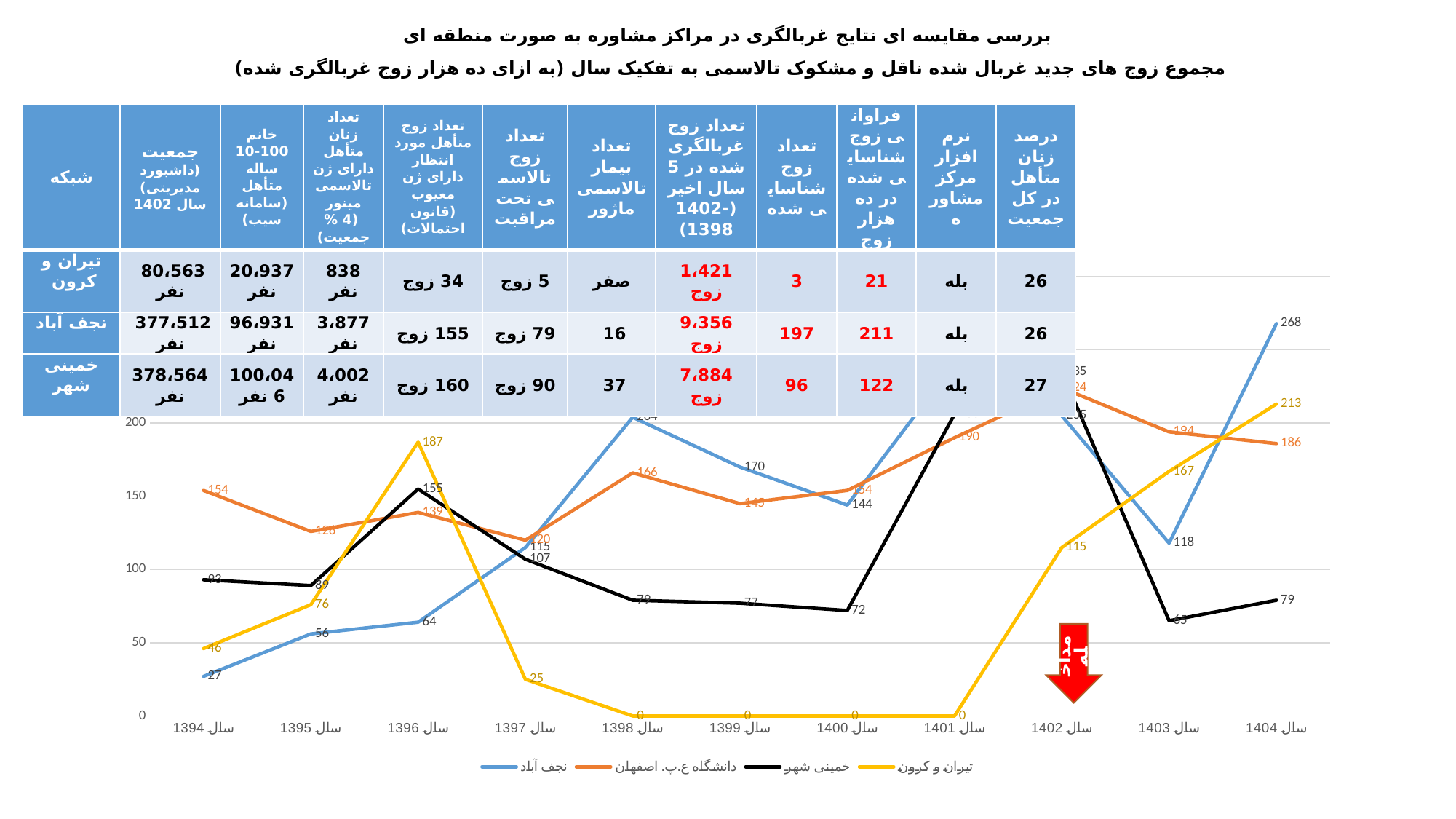

# بررسی مقایسه ای نتایج غربالگری در مراکز مشاوره به صورت منطقه ای مجموع زوج های جدید غربال شده ناقل و مشکوک تالاسمی به تفکیک سال (به ازای ده هزار زوج غربالگری شده)
| شبکه | جمعیت (داشبورد مدیریتی) سال 1402 | خانم 100-10 ساله متأهل (سامانه سیب) | تعداد زنان متأهل دارای ژن تالاسمی مینور (4 % جمعیت) | تعداد زوج متأهل مورد انتظار دارای ژن معیوب (قانون احتمالات) | تعداد زوج تالاسمی تحت مراقبت | تعداد بیمار تالاسمی ماژور | تعداد زوج غربالگری شده در 5 سال اخیر (1402-1398) | تعداد زوج شناسایی شده | فراوانی زوج شناسایی شده در ده هزار زوج | نرم افزار مرکز مشاوره | درصد زنان متأهل در کل جمعیت |
| --- | --- | --- | --- | --- | --- | --- | --- | --- | --- | --- | --- |
| تیران و کرون | 80،563 نفر | 20،937 نفر | 838 نفر | 34 زوج | 5 زوج | صفر | 1،421 زوج | 3 | 21 | بله | 26 |
| نجف آباد | 377،512 نفر | 96،931 نفر | 3،877 نفر | 155 زوج | 79 زوج | 16 | 9،356 زوج | 197 | 211 | بله | 26 |
| خمینی شهر | 378،564 نفر | 100،046 نفر | 4،002 نفر | 160 زوج | 90 زوج | 37 | 7،884 زوج | 96 | 122 | بله | 27 |

### Chart

| Category | نجف آباد | دانشگاه ع.پ. اصفهان | خمینی شهر | تیران و کرون |
|---|---|---|---|---|
| سال 1394 | 27.0 | 154.0 | 93.0 | 46.0 |
| سال 1395 | 56.0 | 126.0 | 89.0 | 76.0 |
| سال 1396 | 64.0 | 139.0 | 155.0 | 187.0 |
| سال 1397 | 115.0 | 120.0 | 107.0 | 25.0 |
| سال 1398 | 204.0 | 166.0 | 79.0 | 0.0 |
| سال 1399 | 170.0 | 145.0 | 77.0 | 0.0 |
| سال 1400 | 144.0 | 154.0 | 72.0 | 0.0 |
| سال 1401 | 241.0 | 190.0 | 206.0 | 0.0 |
| سال 1402 | 205.0 | 224.0 | 235.0 | 115.0 |
| سال 1403 | 118.0 | 194.0 | 65.0 | 167.0 |
| سال 1404 | 268.0 | 186.0 | 79.0 | 213.0 |